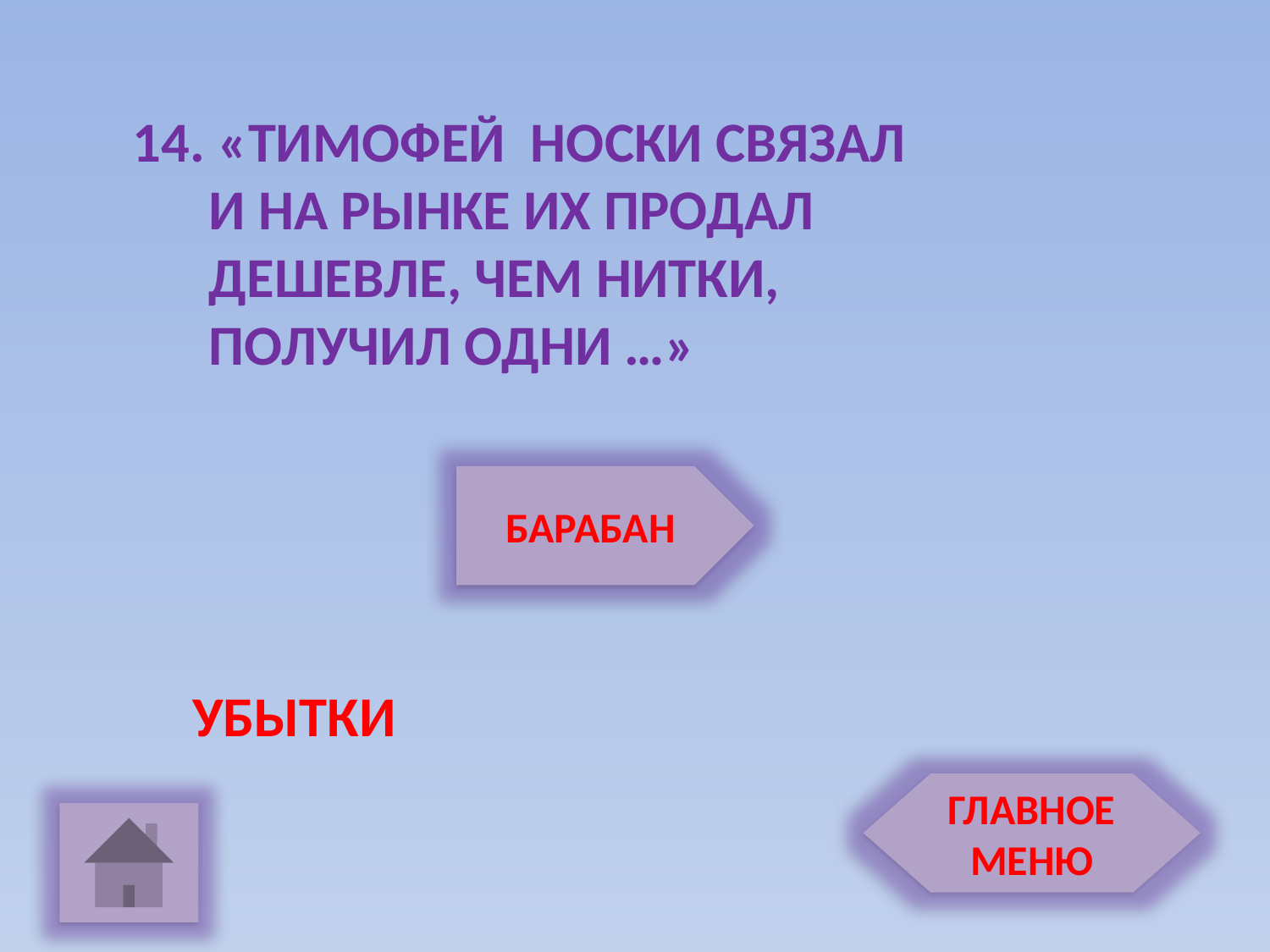

14. «ТИМОФЕЙ  НОСКИ СВЯЗАЛ
      И НА РЫНКЕ ИХ ПРОДАЛ
      ДЕШЕВЛЕ, ЧЕМ НИТКИ,
      ПОЛУЧИЛ ОДНИ …»
БАРАБАН
УБЫТКИ
ГЛАВНОЕ МЕНЮ